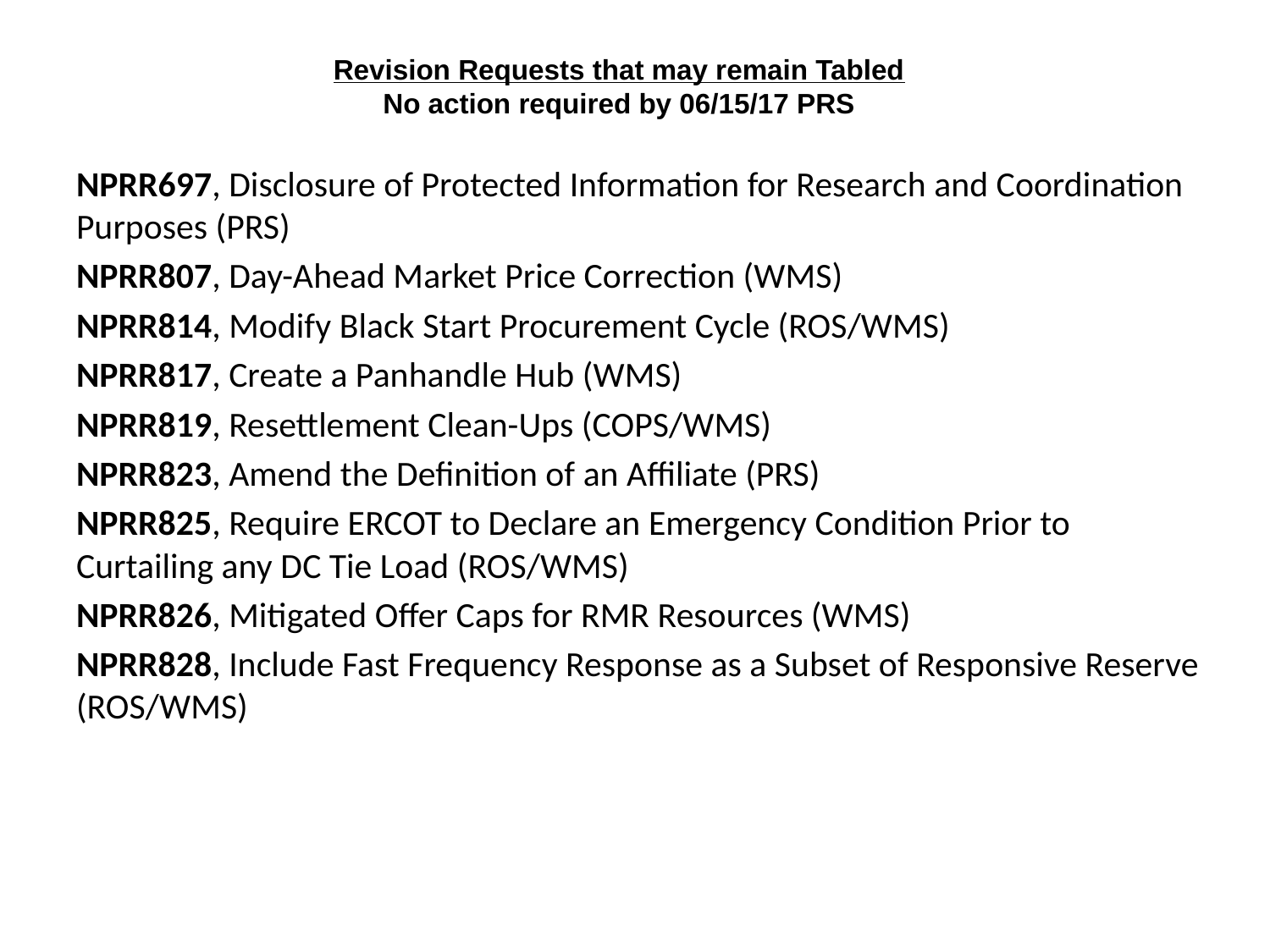

# Revision Requests that may remain Tabled No action required by 06/15/17 PRS

NPRR697, Disclosure of Protected Information for Research and Coordination Purposes (PRS)
NPRR807, Day-Ahead Market Price Correction (WMS)
NPRR814, Modify Black Start Procurement Cycle (ROS/WMS)
NPRR817, Create a Panhandle Hub (WMS)
NPRR819, Resettlement Clean-Ups (COPS/WMS)
NPRR823, Amend the Definition of an Affiliate (PRS)
NPRR825, Require ERCOT to Declare an Emergency Condition Prior to Curtailing any DC Tie Load (ROS/WMS)
NPRR826, Mitigated Offer Caps for RMR Resources (WMS)
NPRR828, Include Fast Frequency Response as a Subset of Responsive Reserve (ROS/WMS)